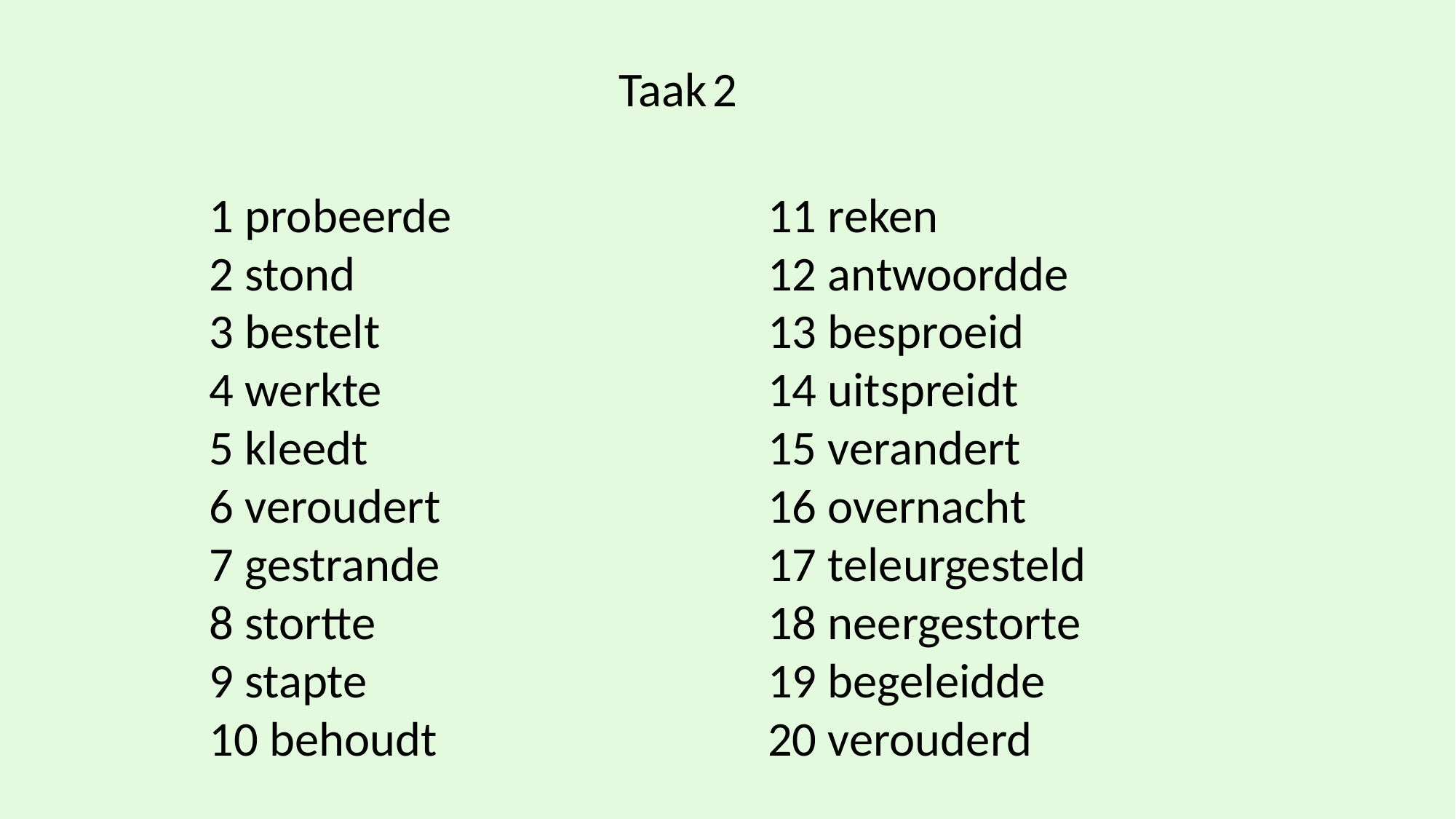

Taak 2
1 probeerde
2 stond
3 bestelt
4 werkte
5 kleedt
6 veroudert
7 gestrande
8 stortte
9 stapte
10 behoudt
11 reken
12 antwoordde
13 besproeid
14 uitspreidt
15 verandert
16 overnacht
17 teleurgesteld
18 neergestorte
19 begeleidde
20 verouderd